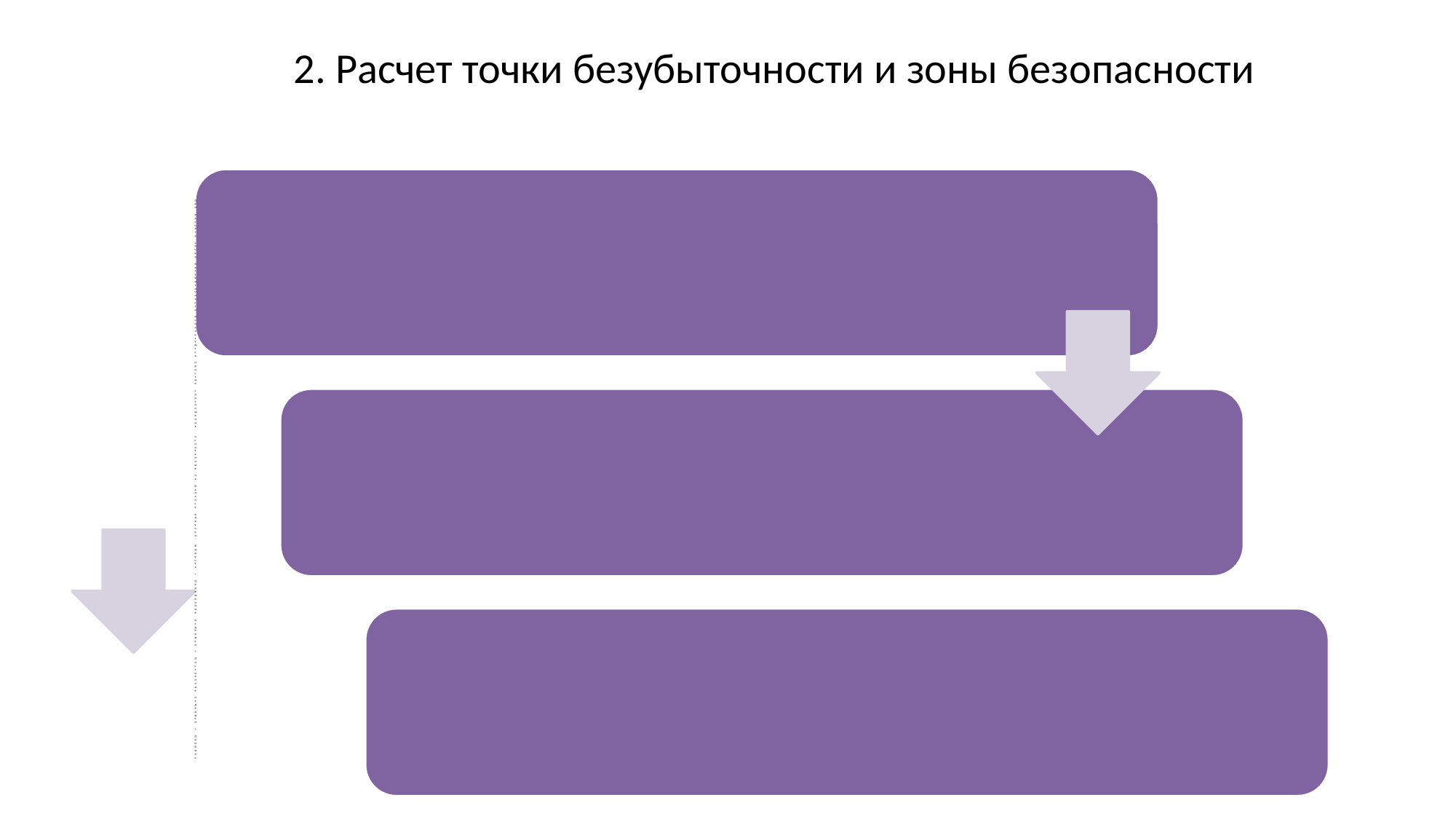

# 2. Расчет точки безубыточности и зоны безопасности
При расчета точки безубыточности используются простые соотношения, основанные на балансе выручки:
Выручка = Переменные издержки + Постоянные издержки + Прибыль.